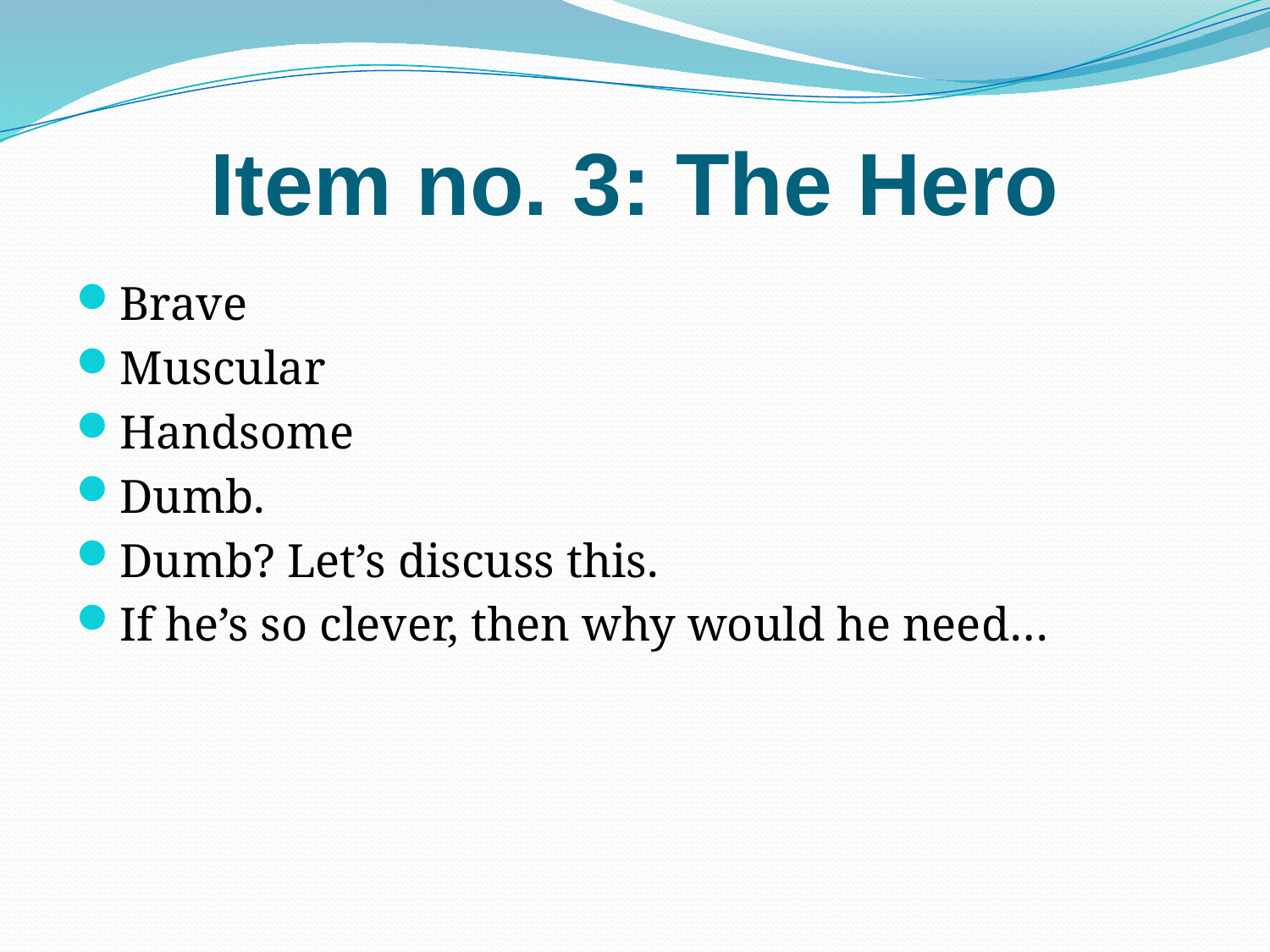

# Item no. 3: The Hero
Brave
Muscular
Handsome
Dumb.
Dumb? Let’s discuss this.
If he’s so clever, then why would he need…